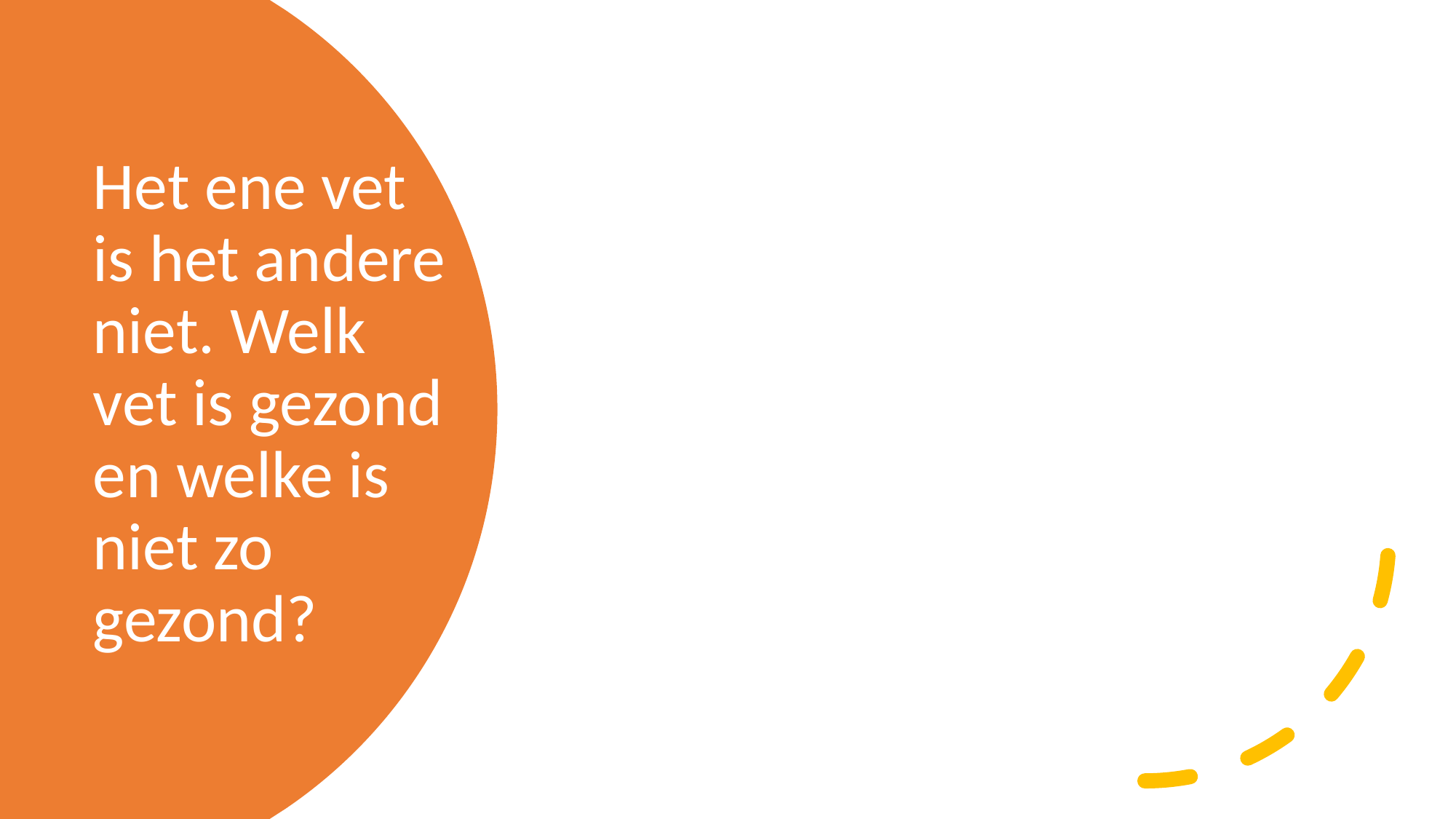

# Het ene vet is het andere niet. Welk vet is gezond en welke is niet zo gezond?